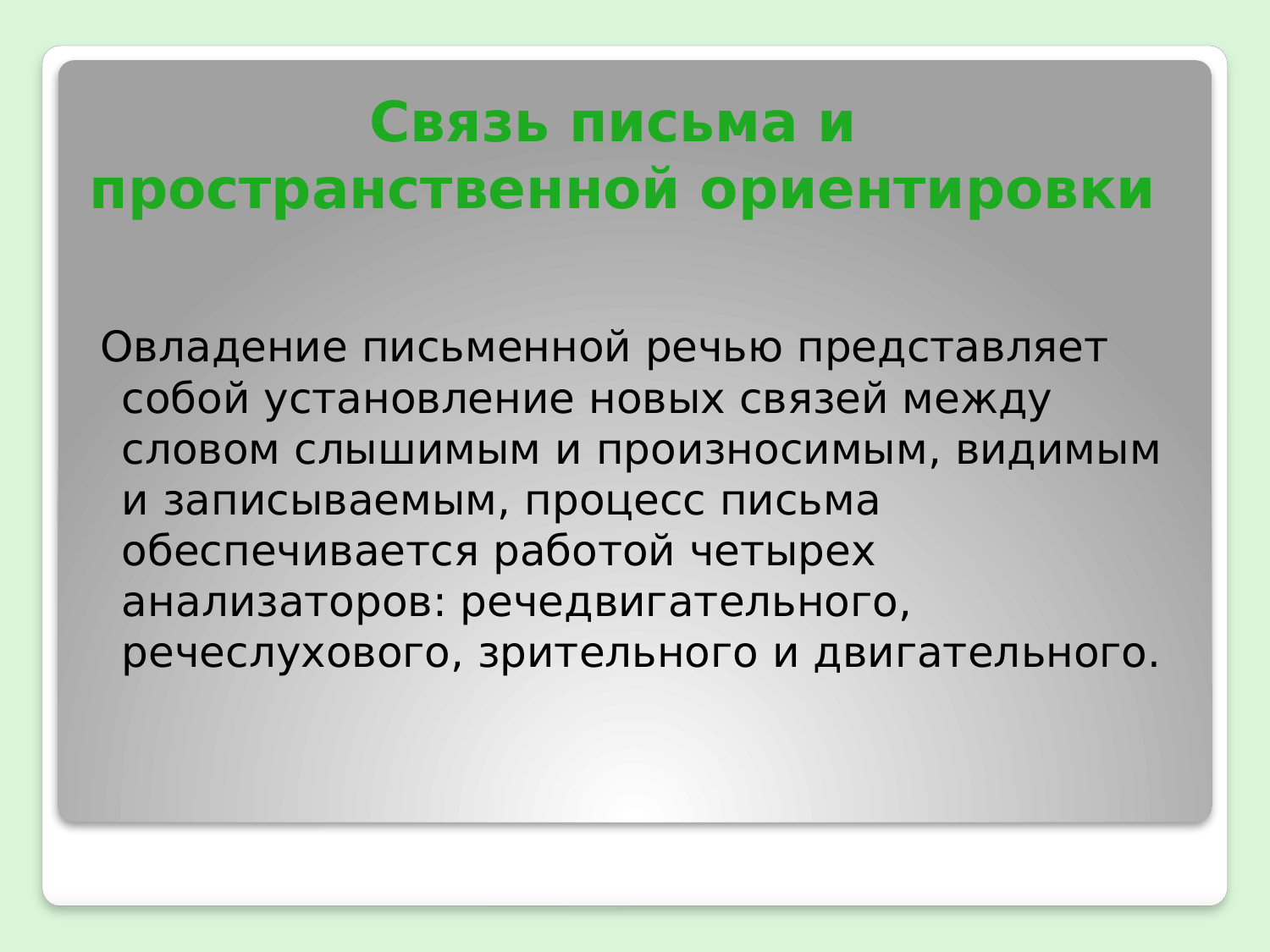

# Связь письма и пространственной ориентировки

 Овладение письменной речью представляет собой установление новых связей между словом слышимым и произносимым, видимым и записываемым, процесс письма обеспечивается работой четырех анализаторов: речедвигательного, речеслухового, зрительного и двигательного.